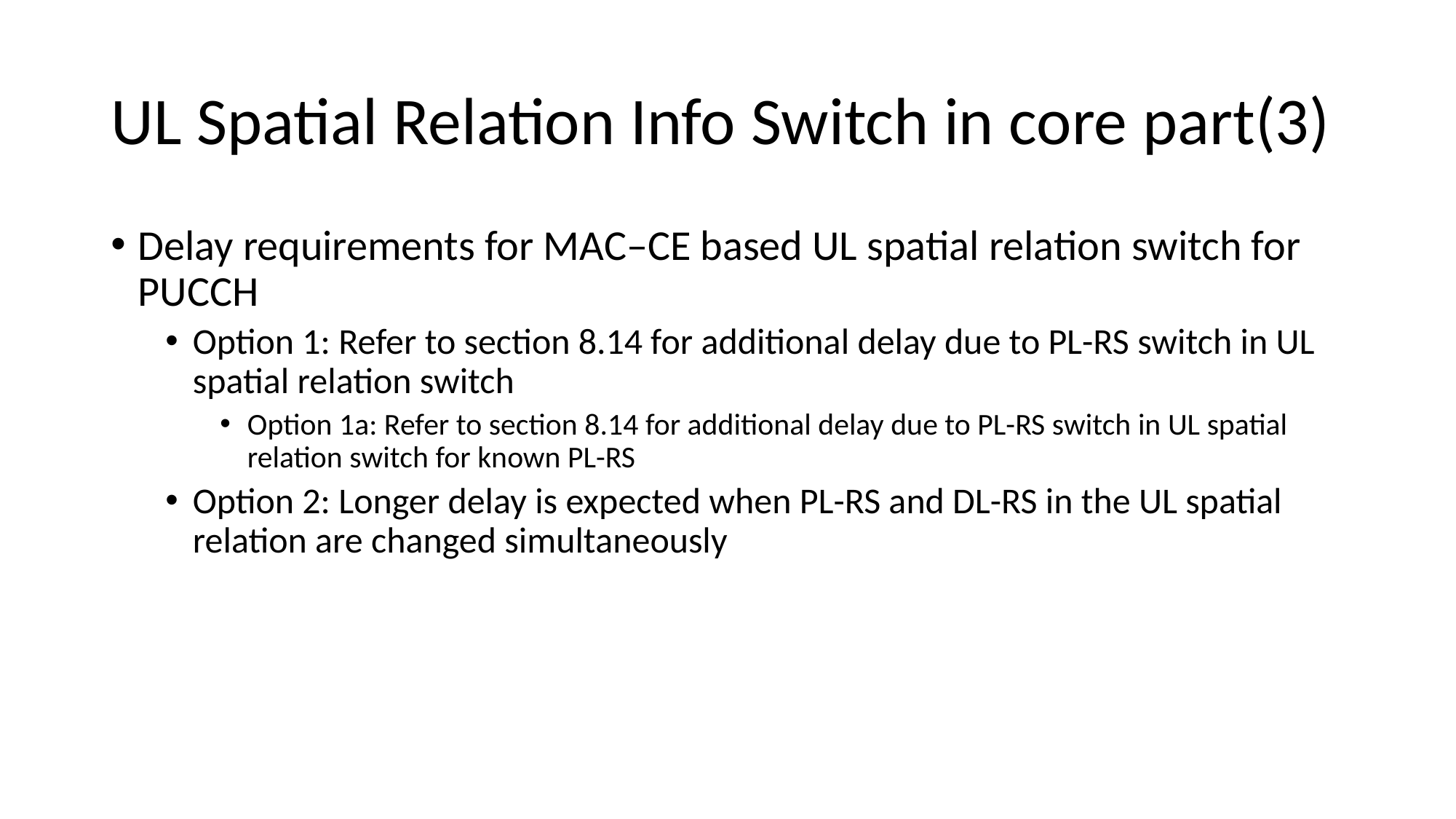

# UL Spatial Relation Info Switch in core part(3)
Delay requirements for MAC–CE based UL spatial relation switch for PUCCH
Option 1: Refer to section 8.14 for additional delay due to PL-RS switch in UL spatial relation switch
Option 1a: Refer to section 8.14 for additional delay due to PL-RS switch in UL spatial relation switch for known PL-RS
Option 2: Longer delay is expected when PL-RS and DL-RS in the UL spatial relation are changed simultaneously